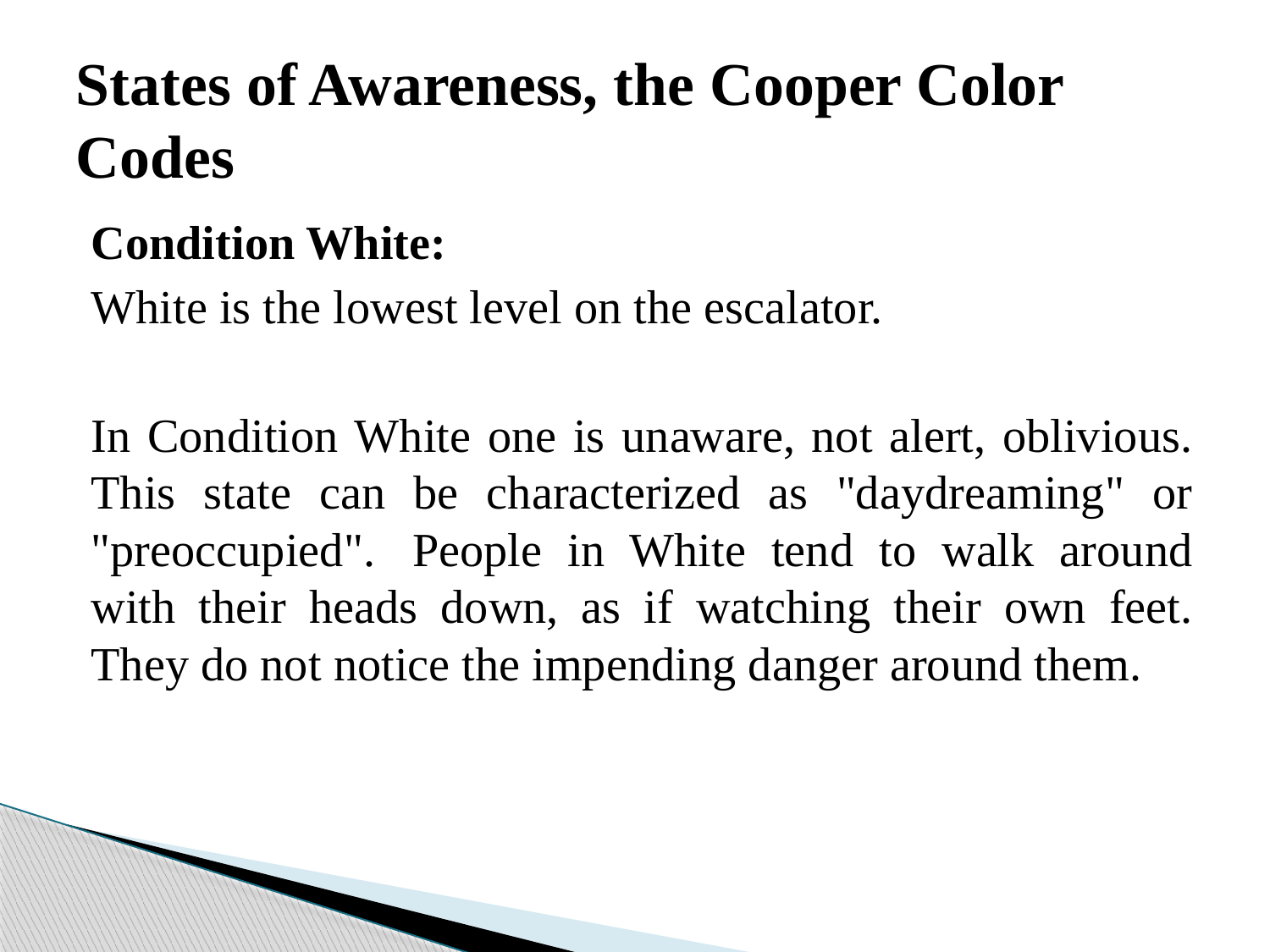

# States of Awareness, the Cooper Color Codes
Condition White:
White is the lowest level on the escalator.

In Condition White one is unaware, not alert, oblivious. This state can be characterized as "daydreaming" or "preoccupied".  People in White tend to walk around with their heads down, as if watching their own feet. They do not notice the impending danger around them.